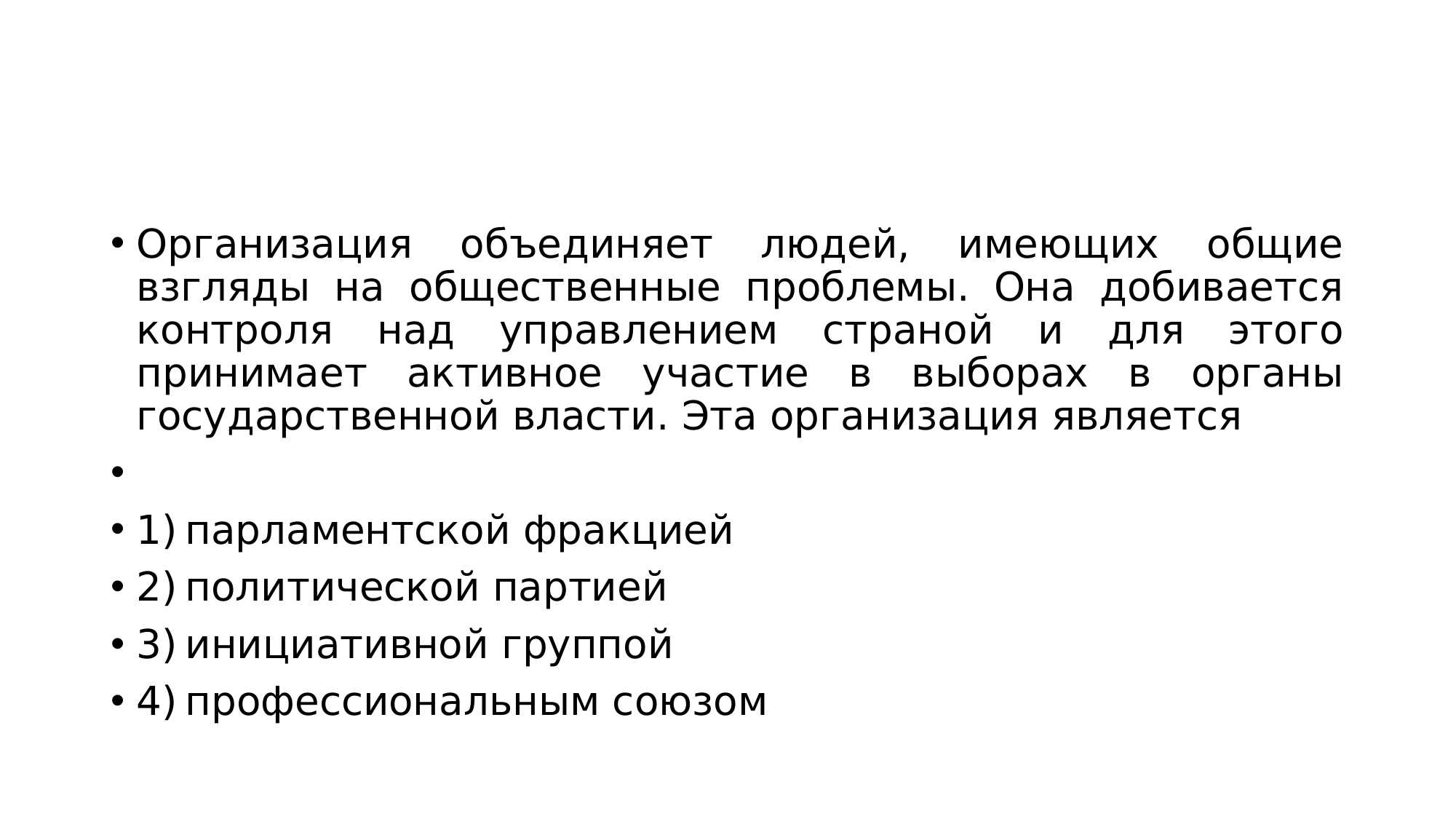

#
Организация объединяет людей, имеющих общие взгляды на общественные проблемы. Она добивается контроля над управлением страной и для этого принимает активное участие в выборах в органы государственной власти. Эта организация является

1) парламентской фракцией
2) политической партией
3) инициативной группой
4) профессиональным союзом